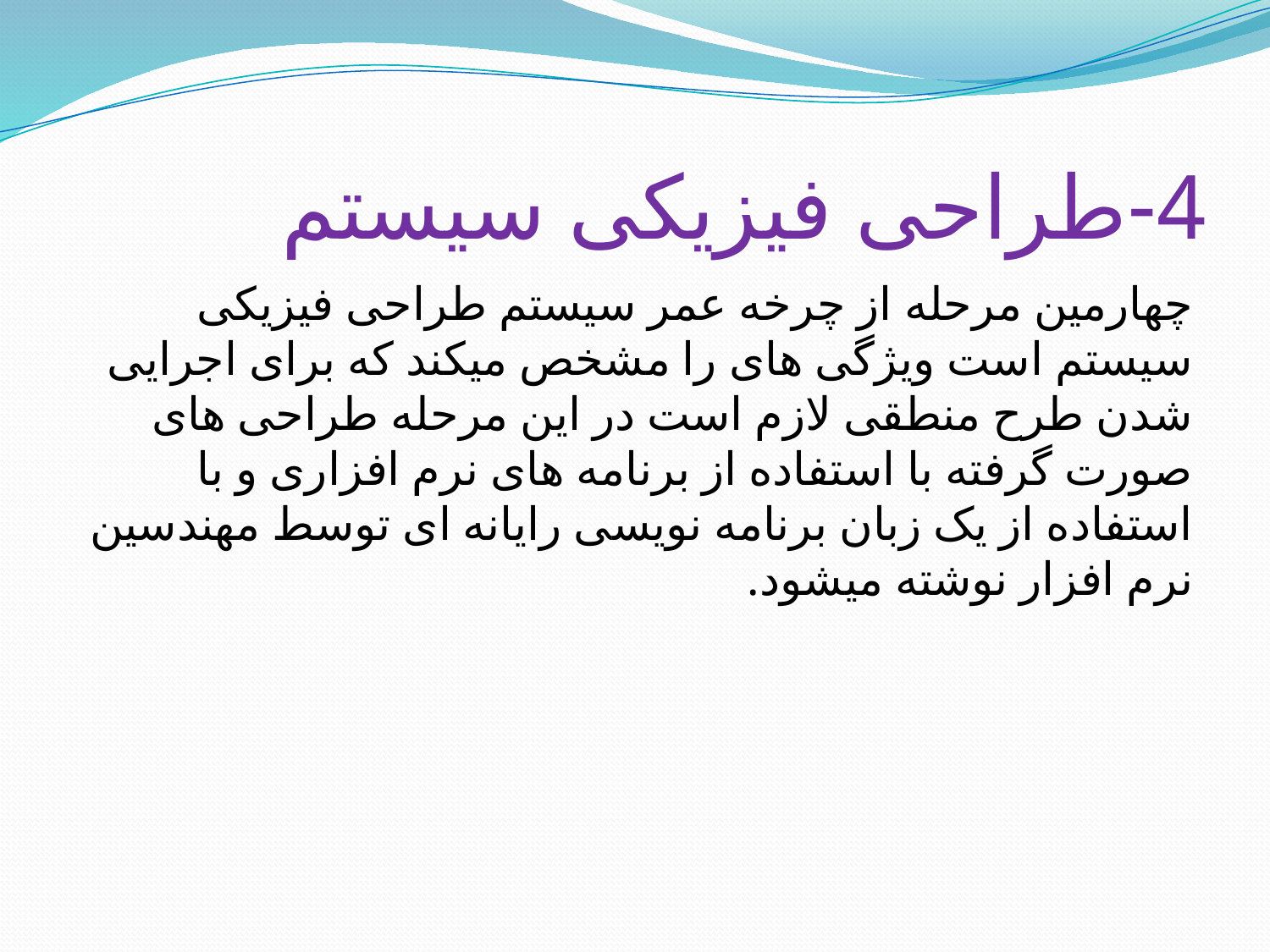

# 4-طراحی فیزیکی سیستم
چهارمین مرحله از چرخه عمر سیستم طراحی فیزیکی سیستم است ویژگی های را مشخص میکند که برای اجرایی شدن طرح منطقی لازم است در این مرحله طراحی های صورت گرفته با استفاده از برنامه های نرم افزاری و با استفاده از یک زبان برنامه نویسی رایانه ای توسط مهندسین نرم افزار نوشته میشود.